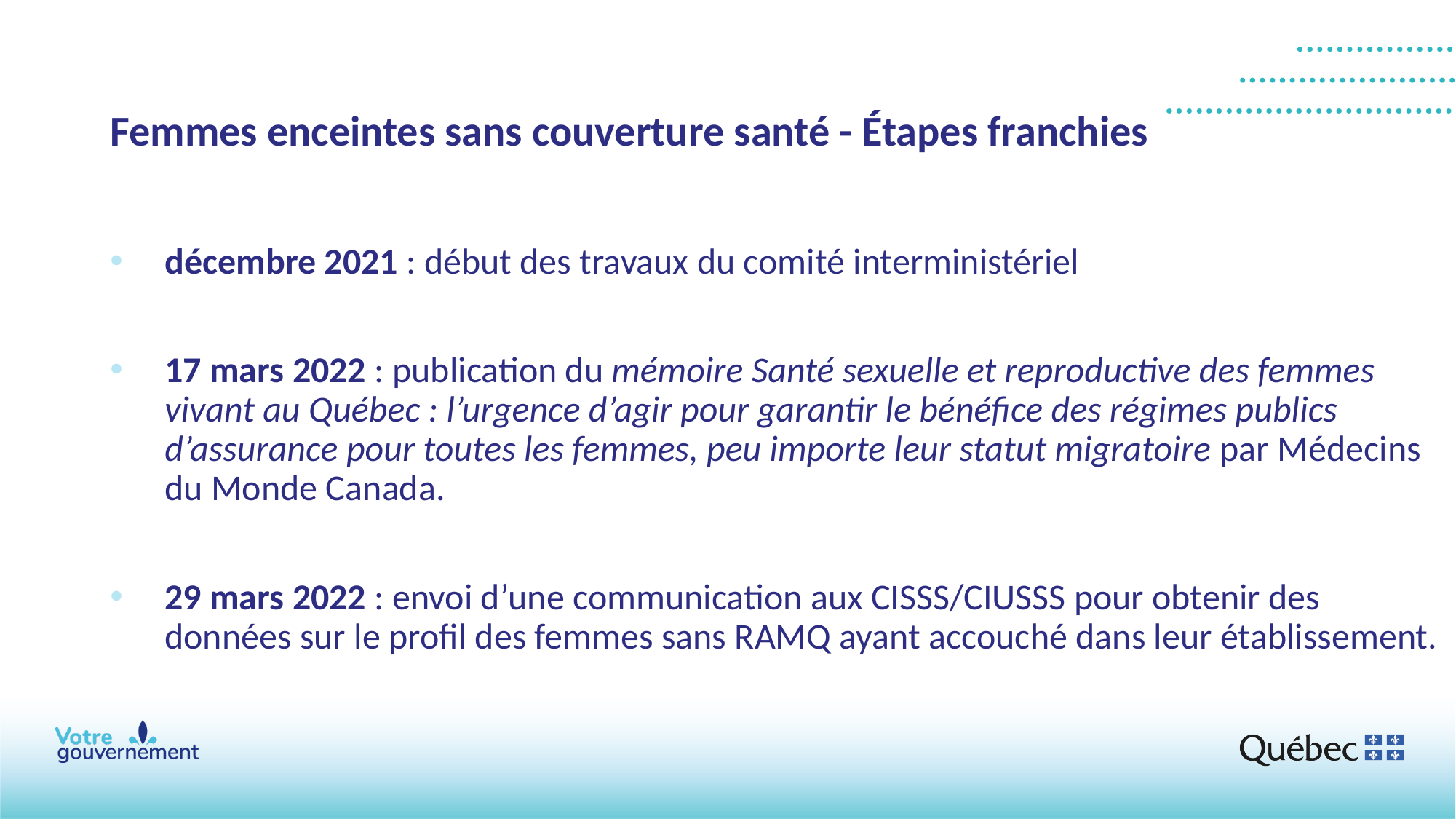

# Femmes enceintes sans couverture santé - Étapes franchies

décembre 2021 : début des travaux du comité interministériel

17 mars 2022 : publication du mémoire Santé sexuelle et reproductive des femmes vivant au Québec : l’urgence d’agir pour garantir le bénéfice des régimes publics d’assurance pour toutes les femmes, peu importe leur statut migratoire par Médecins du Monde Canada.

29 mars 2022 : envoi d’une communication aux CISSS/CIUSSS pour obtenir des données sur le profil des femmes sans RAMQ ayant accouché dans leur établissement.